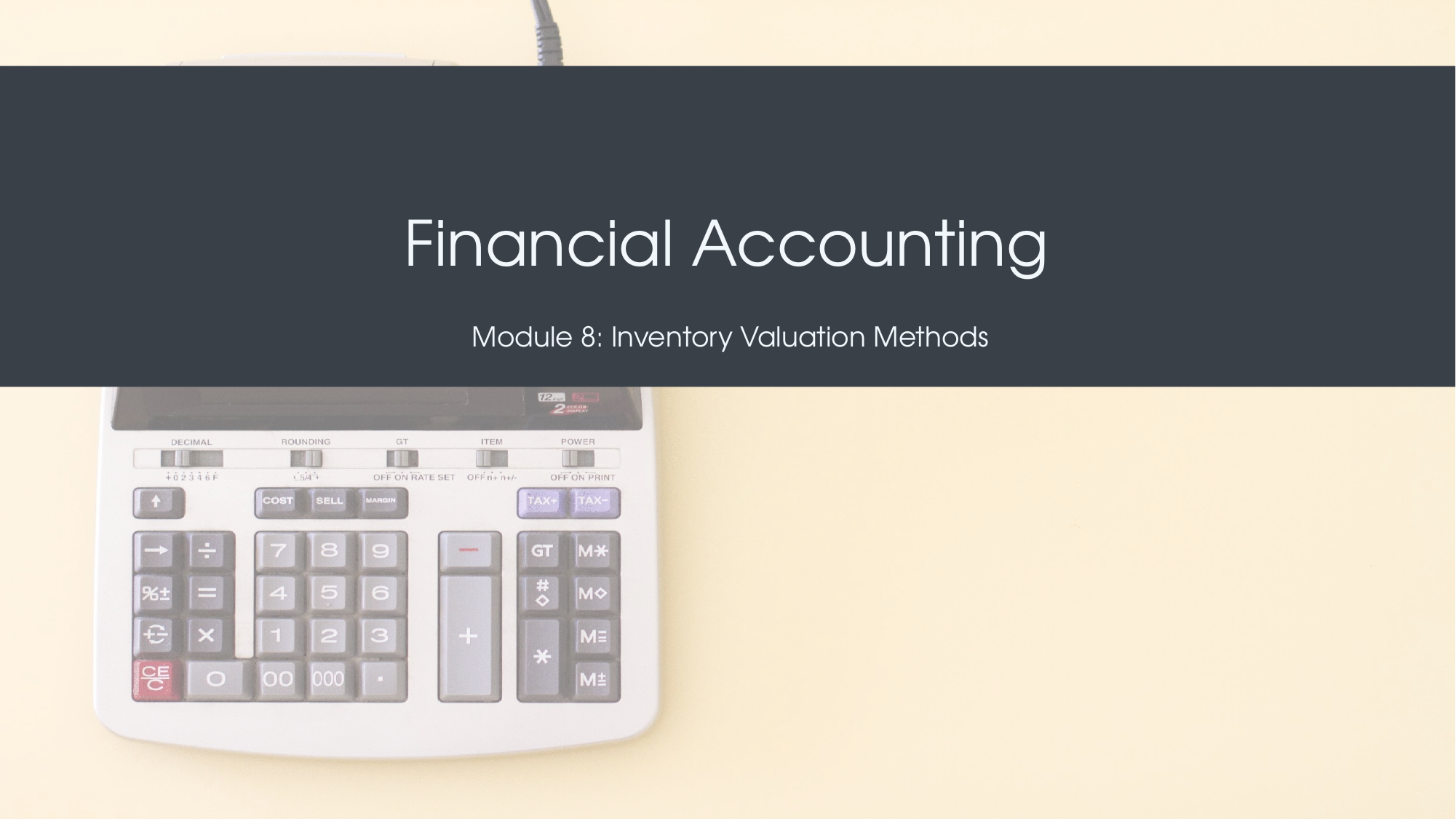

# Financial Accounting
Module 8: Inventory Valuation Methods